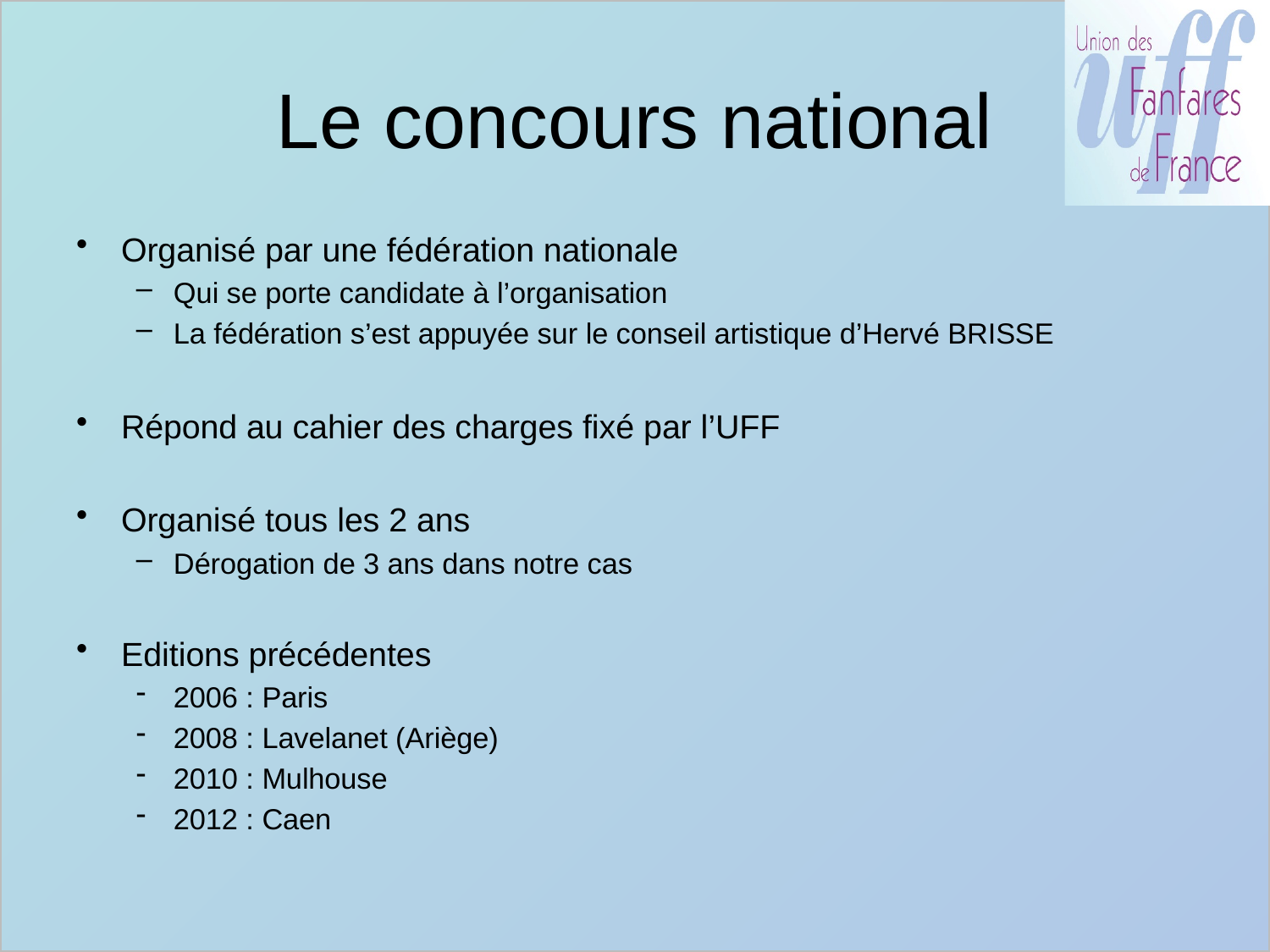

# Le concours national
Organisé par une fédération nationale
Qui se porte candidate à l’organisation
La fédération s’est appuyée sur le conseil artistique d’Hervé BRISSE

Répond au cahier des charges fixé par l’UFF

Organisé tous les 2 ans
Dérogation de 3 ans dans notre cas

Editions précédentes
2006 : Paris
2008 : Lavelanet (Ariège)
2010 : Mulhouse
2012 : Caen